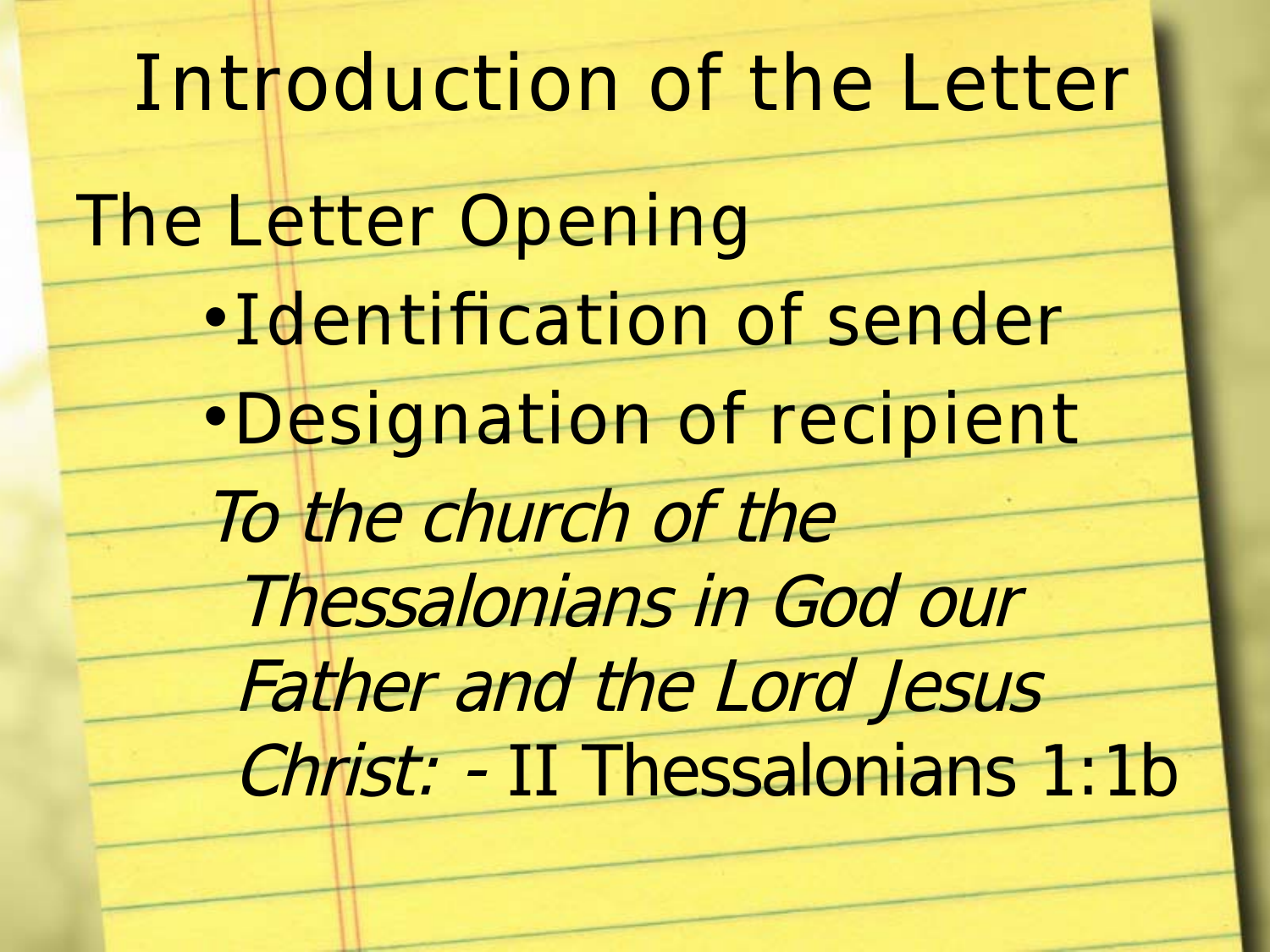

Introduction of the Letter
The Letter Opening
Identification of sender
Designation of recipient
To the church of the Thessalonians in God our Father and the Lord Jesus Christ: - II Thessalonians 1:1b